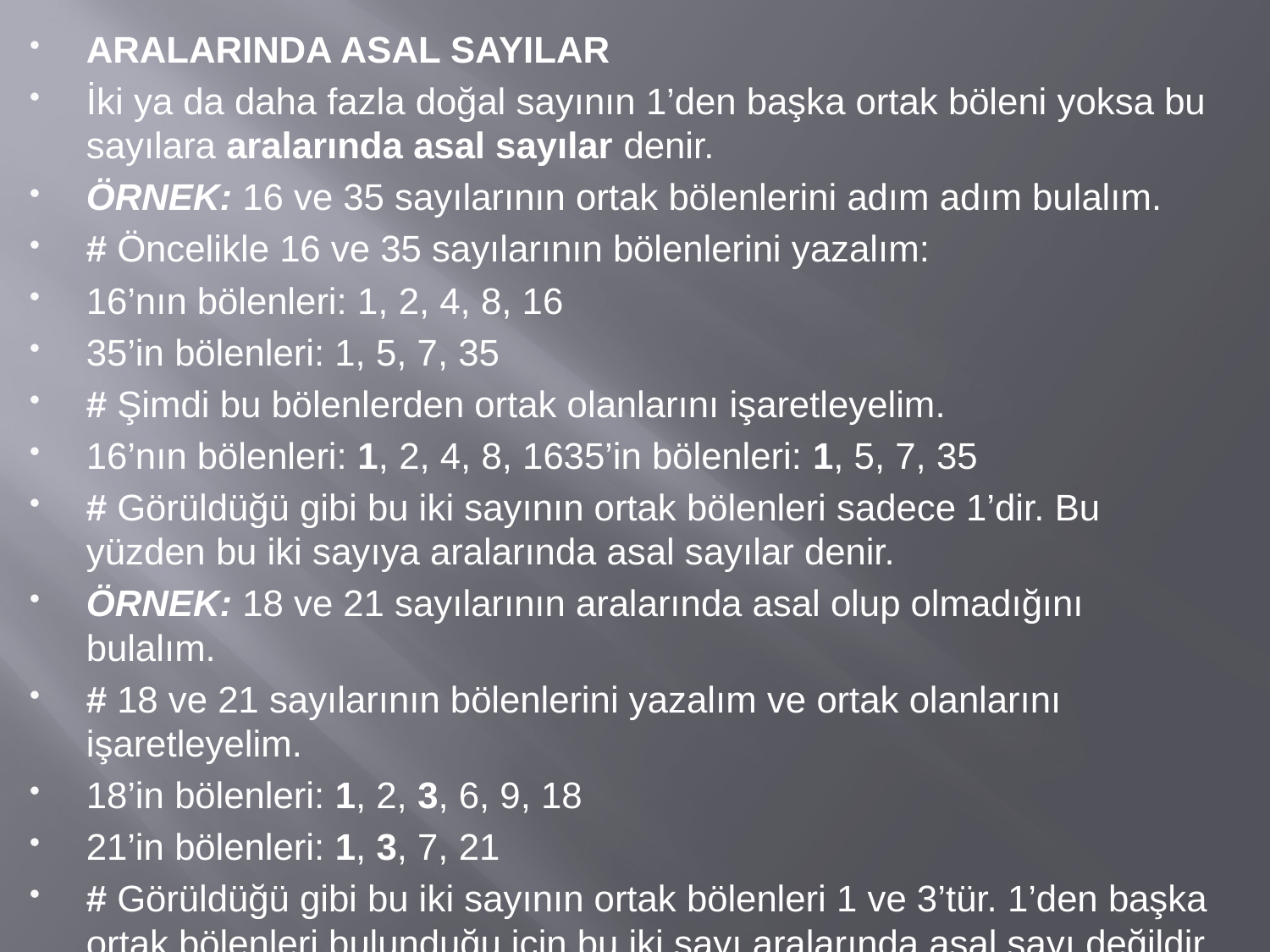

ARALARINDA ASAL SAYILAR
İki ya da daha fazla doğal sayının 1’den başka ortak böleni yoksa bu sayılara aralarında asal sayılar denir.
ÖRNEK: 16 ve 35 sayılarının ortak bölenlerini adım adım bulalım.
# Öncelikle 16 ve 35 sayılarının bölenlerini yazalım:
16’nın bölenleri: 1, 2, 4, 8, 16
35’in bölenleri: 1, 5, 7, 35
# Şimdi bu bölenlerden ortak olanlarını işaretleyelim.
16’nın bölenleri: 1, 2, 4, 8, 1635’in bölenleri: 1, 5, 7, 35
# Görüldüğü gibi bu iki sayının ortak bölenleri sadece 1’dir. Bu yüzden bu iki sayıya aralarında asal sayılar denir.
ÖRNEK: 18 ve 21 sayılarının aralarında asal olup olmadığını bulalım.
# 18 ve 21 sayılarının bölenlerini yazalım ve ortak olanlarını işaretleyelim.
18’in bölenleri: 1, 2, 3, 6, 9, 18
21’in bölenleri: 1, 3, 7, 21
# Görüldüğü gibi bu iki sayının ortak bölenleri 1 ve 3’tür. 1’den başka ortak bölenleri bulunduğu için bu iki sayı aralarında asal sayı değildir.